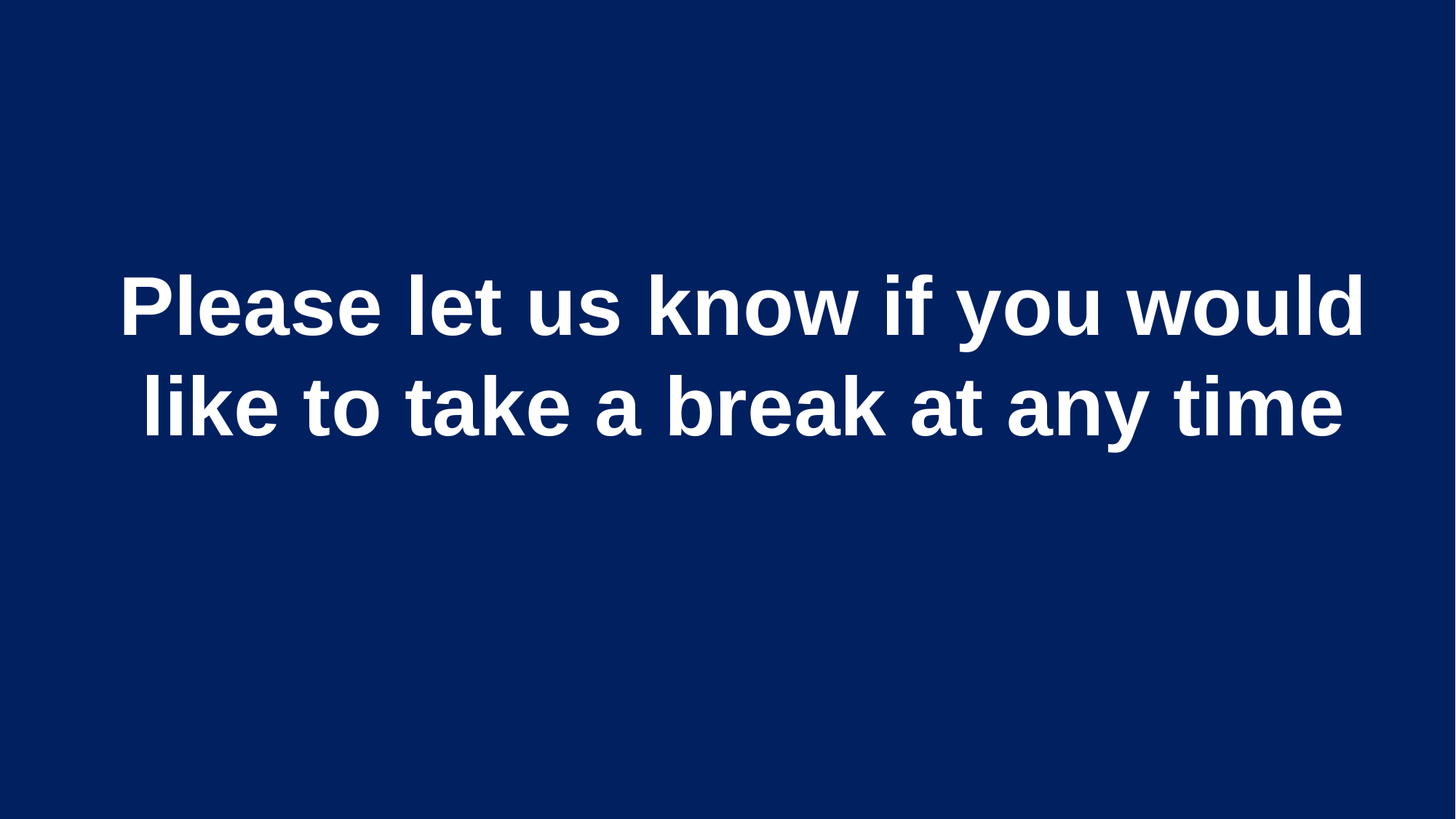

Please let us know if you would like to take a break at any time